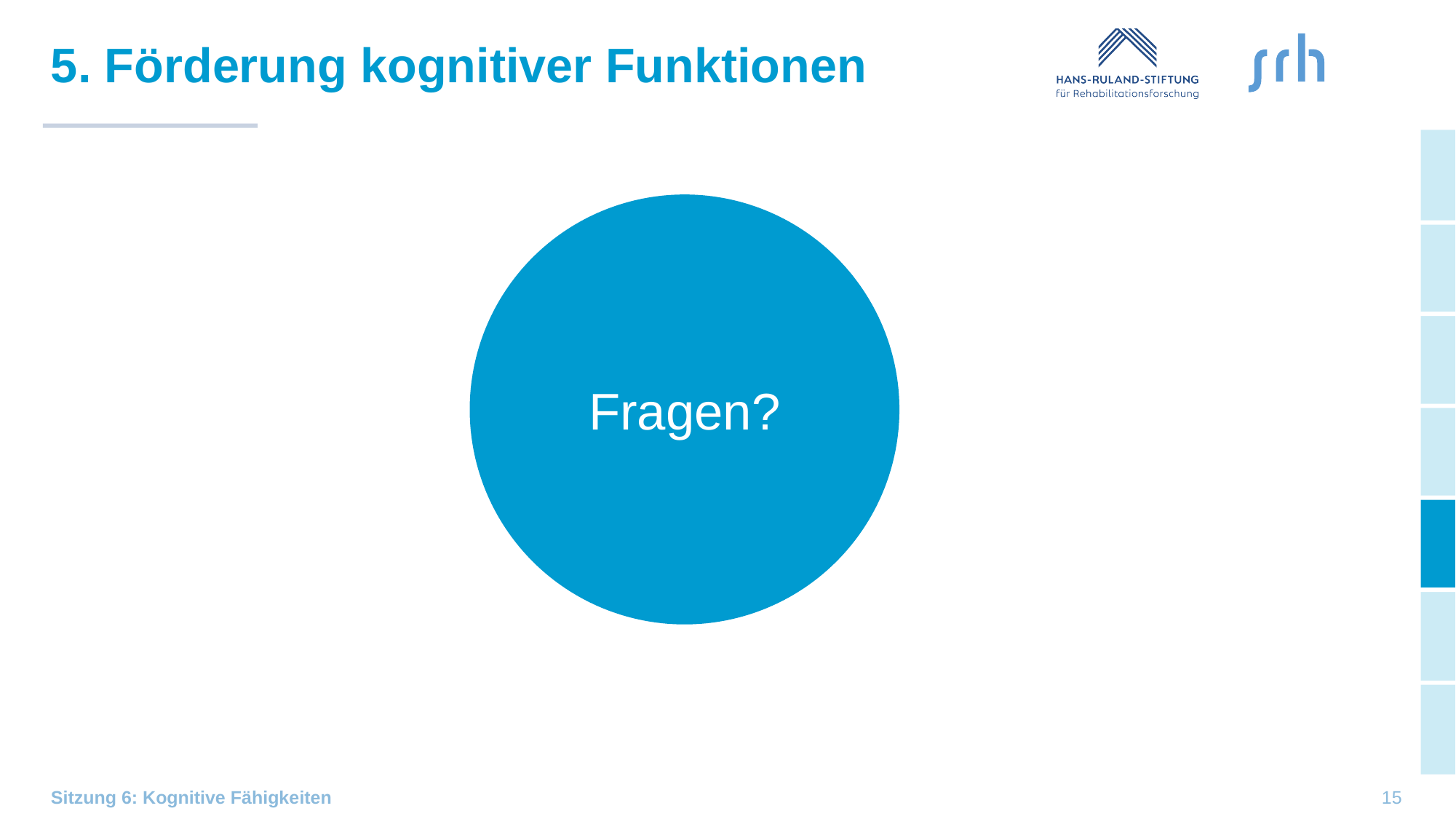

# 5. Förderung kognitiver Funktionen
Fragen?
15
Sitzung 6: Kognitive Fähigkeiten